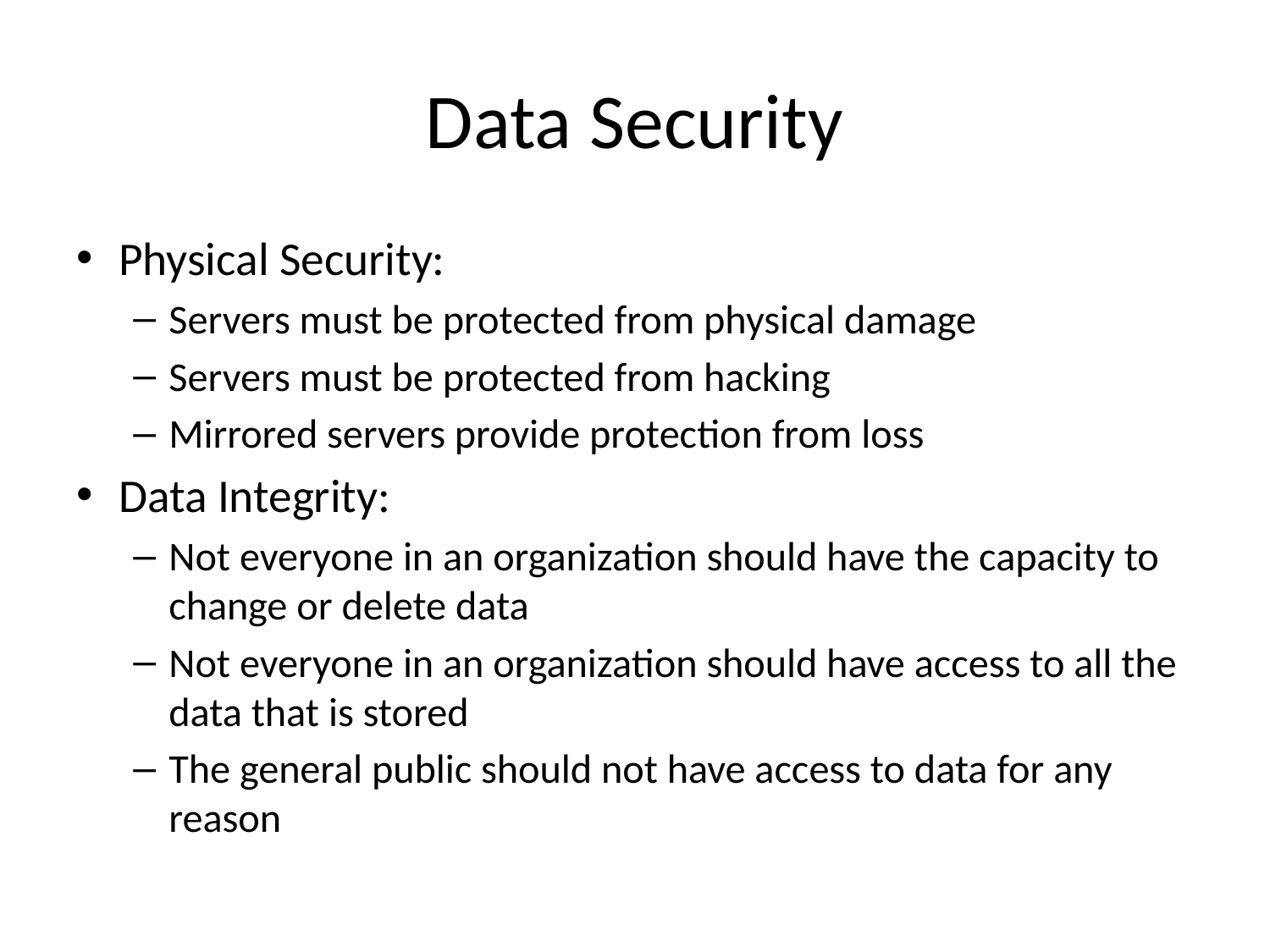

# Data Security
Physical Security:
Servers must be protected from physical damage
Servers must be protected from hacking
Mirrored servers provide protection from loss
Data Integrity:
Not everyone in an organization should have the capacity to change or delete data
Not everyone in an organization should have access to all the data that is stored
The general public should not have access to data for any reason